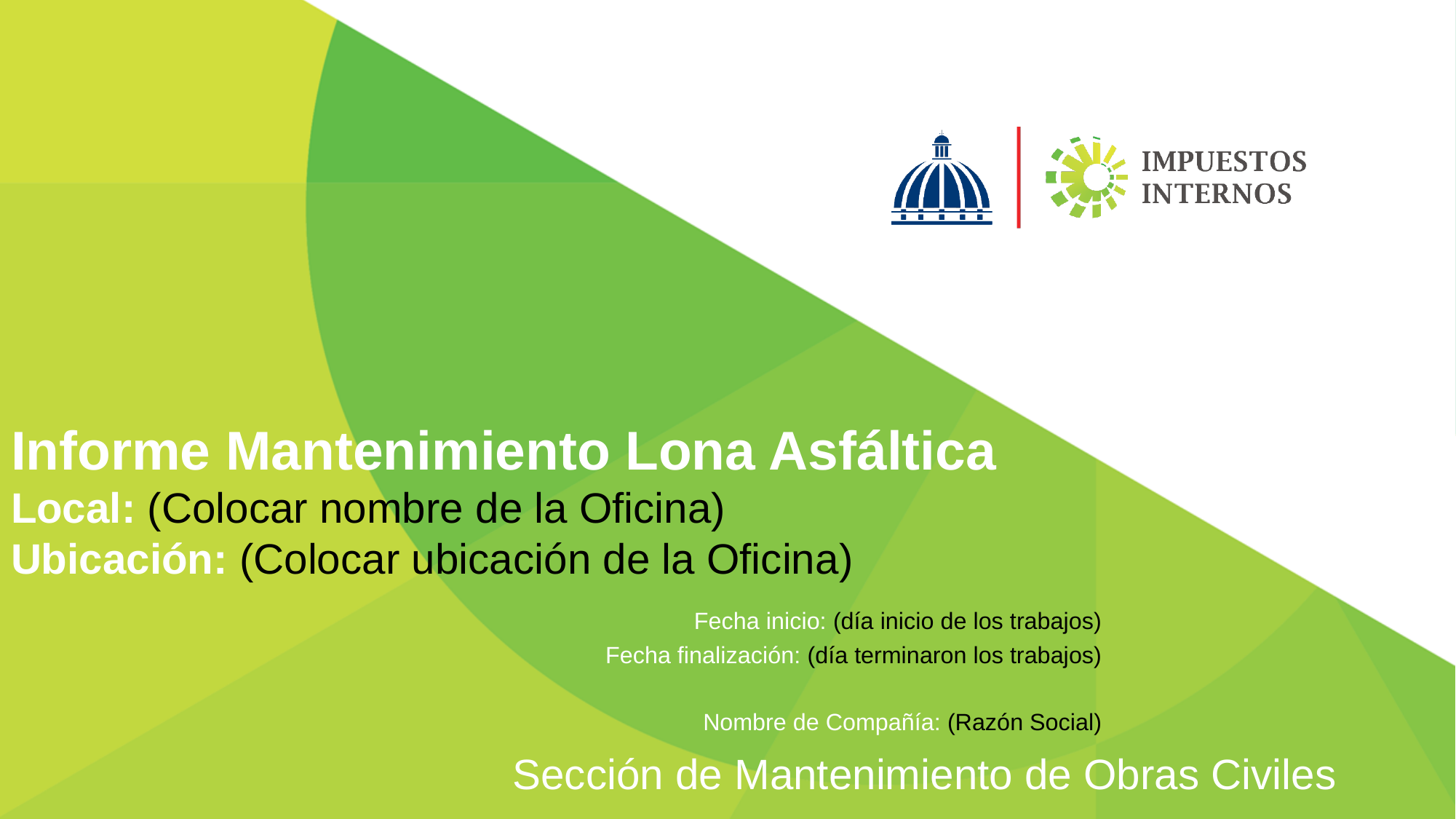

Informe Mantenimiento Lona Asfáltica
Local: (Colocar nombre de la Oficina)
Ubicación: (Colocar ubicación de la Oficina)

Fecha inicio: (día inicio de los trabajos)
Fecha finalización: (día terminaron los trabajos)
Nombre de Compañía: (Razón Social)
Sección de Mantenimiento de Obras Civiles